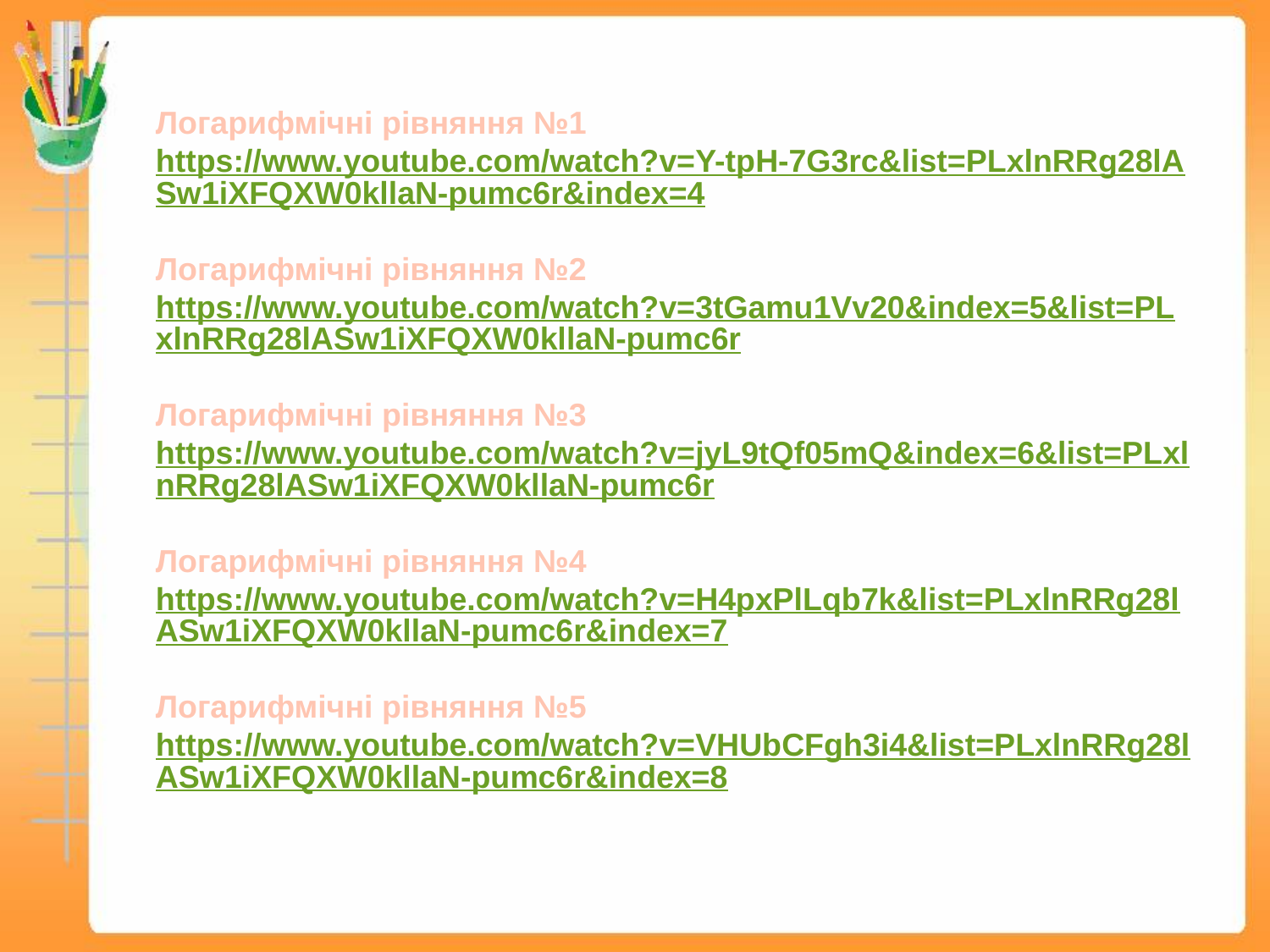

Логарифмічні рівняння №1
https://www.youtube.com/watch?v=Y-tpH-7G3rc&list=PLxlnRRg28lASw1iXFQXW0kllaN-pumc6r&index=4

Логарифмічні рівняння №2 https://www.youtube.com/watch?v=3tGamu1Vv20&index=5&list=PLxlnRRg28lASw1iXFQXW0kllaN-pumc6r

Логарифмічні рівняння №3 https://www.youtube.com/watch?v=jyL9tQf05mQ&index=6&list=PLxlnRRg28lASw1iXFQXW0kllaN-pumc6r

Логарифмічні рівняння №4 https://www.youtube.com/watch?v=H4pxPlLqb7k&list=PLxlnRRg28lASw1iXFQXW0kllaN-pumc6r&index=7

Логарифмічні рівняння №5 https://www.youtube.com/watch?v=VHUbCFgh3i4&list=PLxlnRRg28lASw1iXFQXW0kllaN-pumc6r&index=8